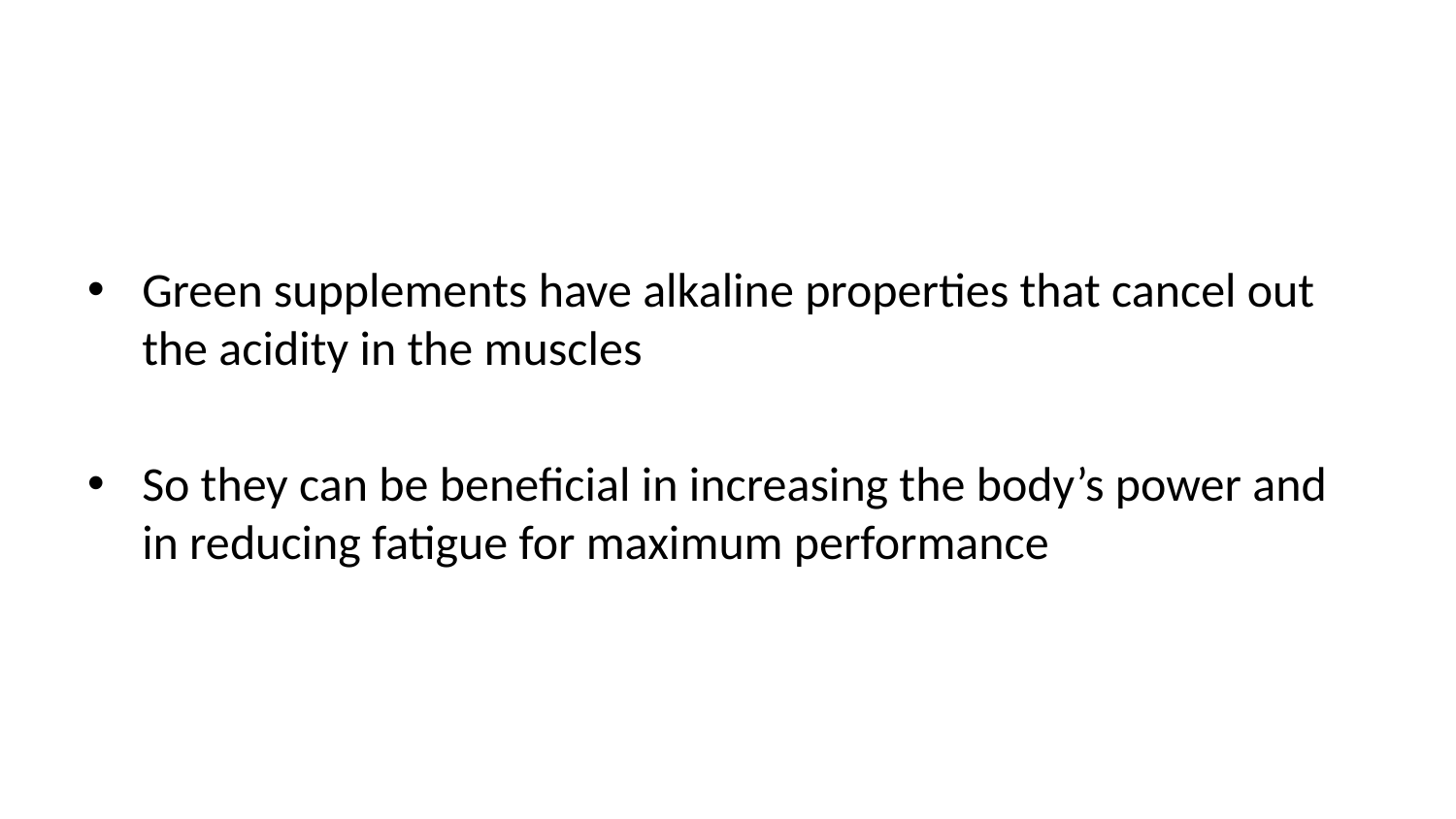

Green supplements have alkaline properties that cancel out the acidity in the muscles

So they can be beneficial in increasing the body’s power and in reducing fatigue for maximum performance